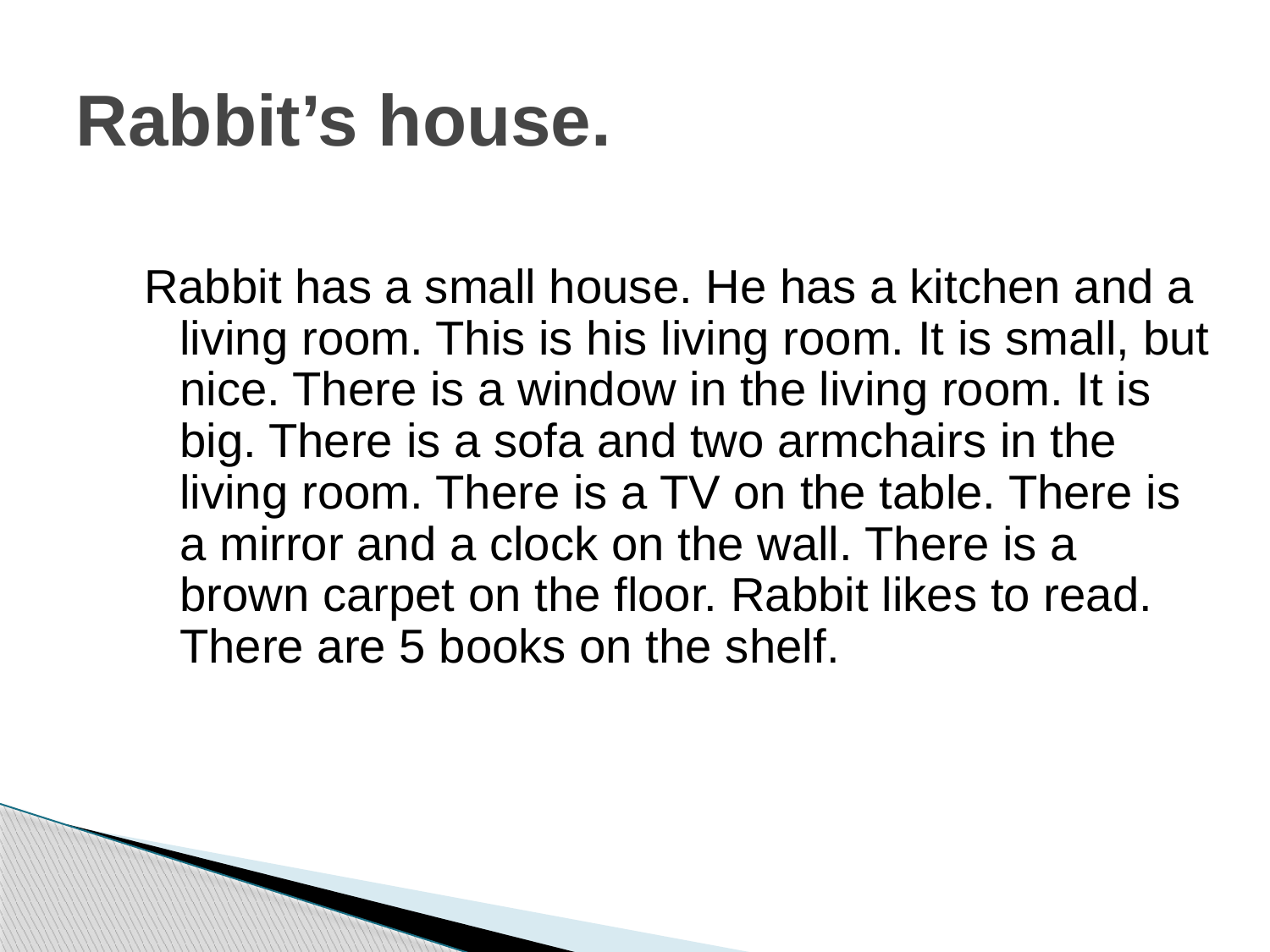

# Rabbit’s house.
Rabbit has a small house. He has a kitchen and a living room. This is his living room. It is small, but nice. There is a window in the living room. It is big. There is a sofa and two armchairs in the living room. There is a TV on the table. There is a mirror and a clock on the wall. There is a brown carpet on the floor. Rabbit likes to read. There are 5 books on the shelf.